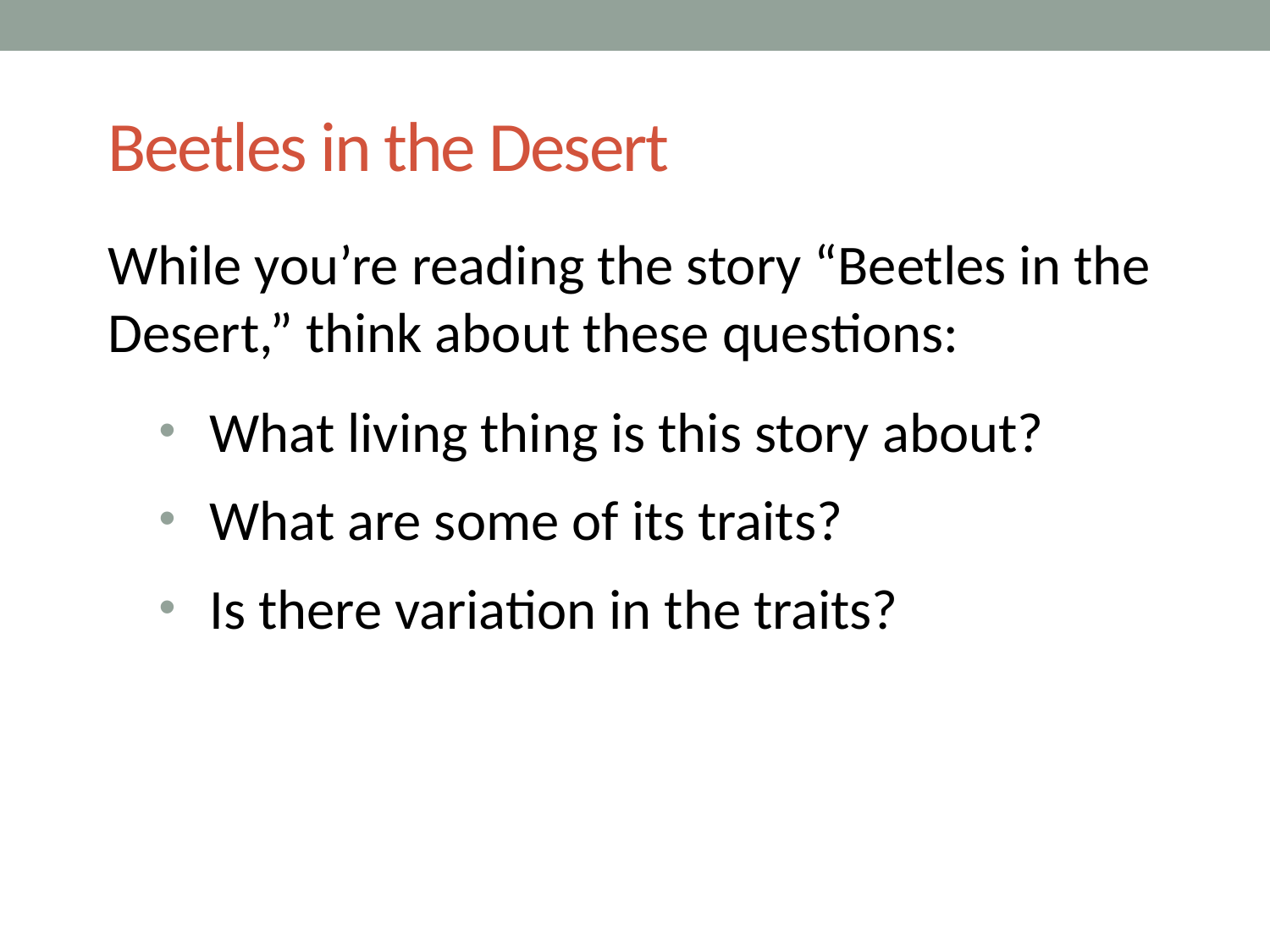

# Beetles in the Desert
While you’re reading the story “Beetles in the Desert,” think about these questions:
What living thing is this story about?
What are some of its traits?
Is there variation in the traits?